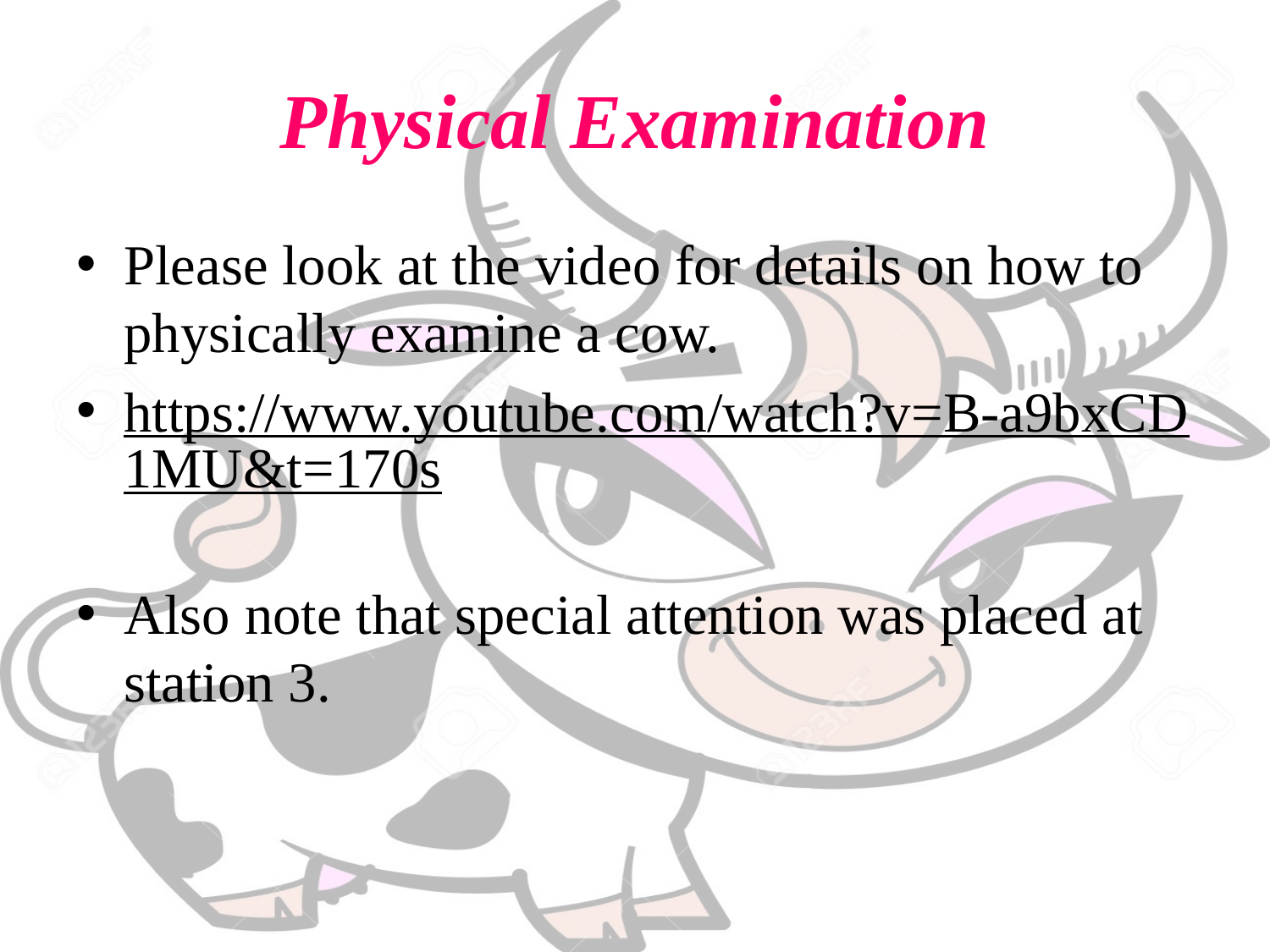

# Physical Examination
Please look at the video for details on how to physically examine a cow.
https://www.youtube.com/watch?v=B-a9bxCD1MU&t=170s
Also note that special attention was placed at station 3.